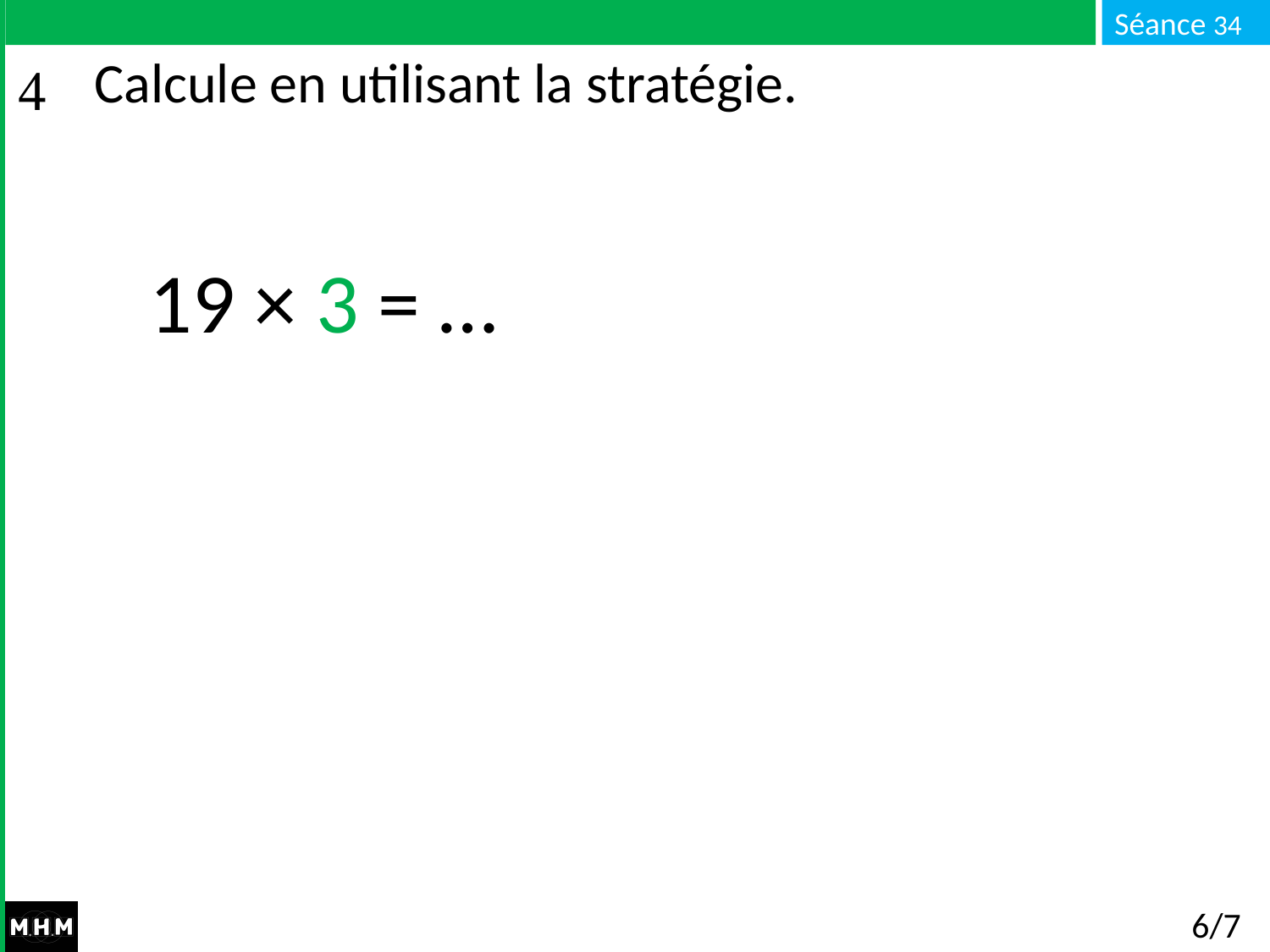

# Calcule en utilisant la stratégie.
19 × 3 = …
6/7